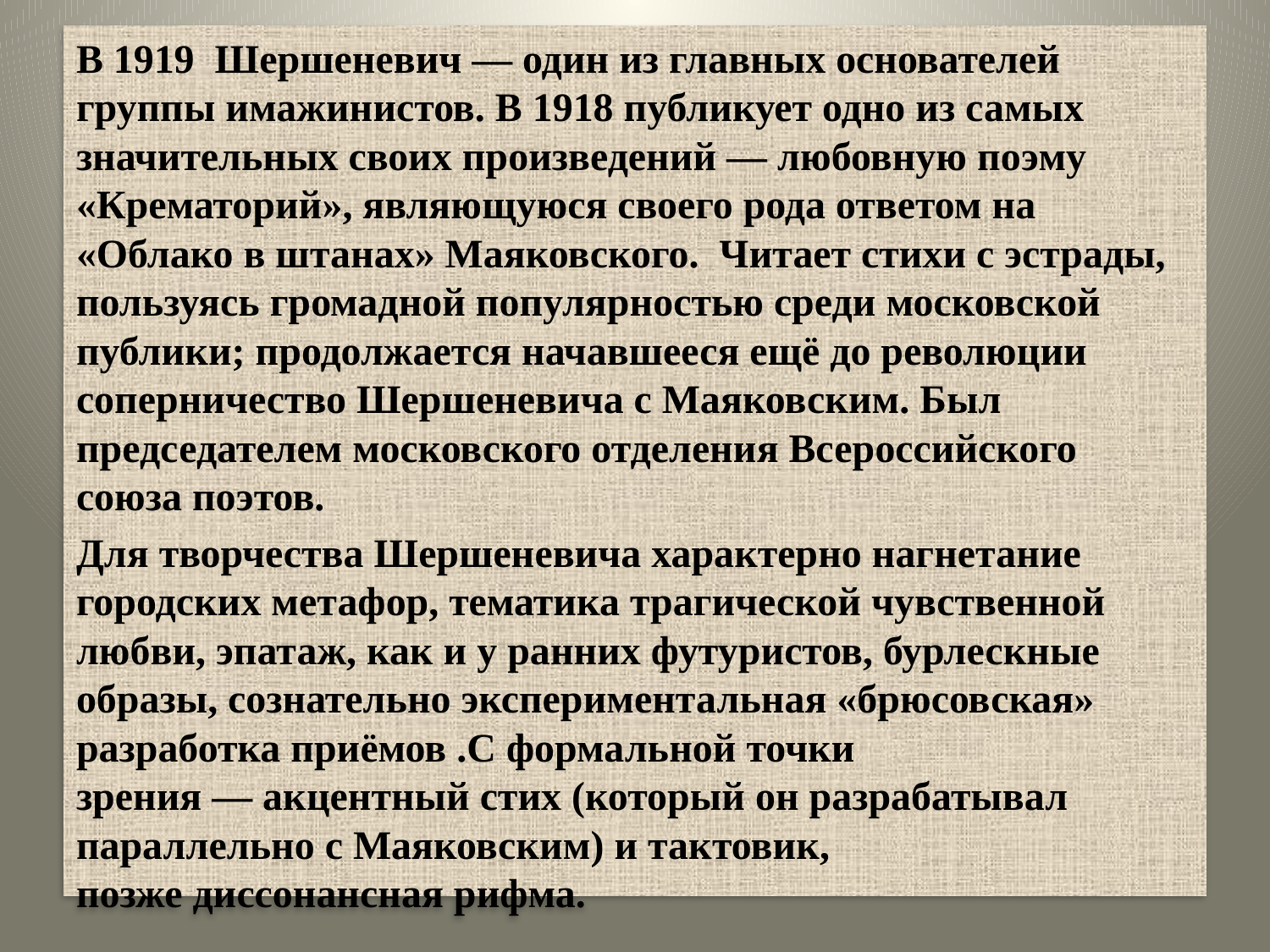

В 1919  Шершеневич — один из главных основателей группы имажинистов. В 1918 публикует одно из самых значительных своих произведений — любовную поэму «Крематорий», являющуюся своего рода ответом на «Облако в штанах» Маяковского.  Читает стихи с эстрады, пользуясь громадной популярностью среди московской публики; продолжается начавшееся ещё до революции соперничество Шершеневича с Маяковским. Был председателем московского отделения Всероссийского союза поэтов.
Для творчества Шершеневича характерно нагнетание городских метафор, тематика трагической чувственной любви, эпатаж, как и у ранних футуристов, бурлескные образы, сознательно экспериментальная «брюсовская» разработка приёмов .С формальной точки зрения — акцентный стих (который он разрабатывал параллельно с Маяковским) и тактовик, позже диссонансная рифма.